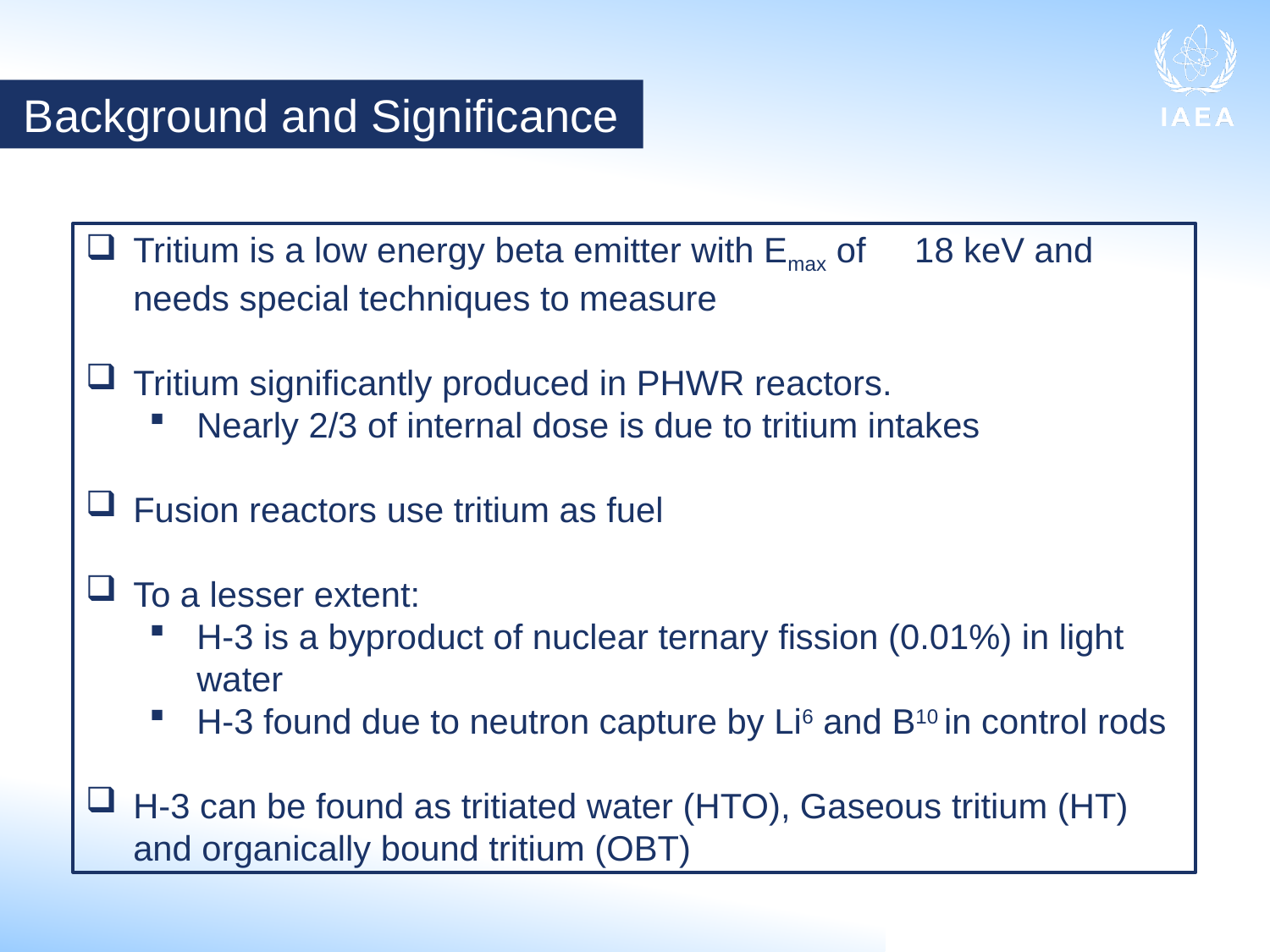

Background and Significance
Tritium is a low energy beta emitter with Emax of     18 keV and needs special techniques to measure

Tritium significantly produced in PHWR reactors.
Nearly 2/3 of internal dose is due to tritium intakes

Fusion reactors use tritium as fuel

To a lesser extent:
H-3 is a byproduct of nuclear ternary fission (0.01%) in light water
H-3 found due to neutron capture by Li6 and B10 in control rods

H-3 can be found as tritiated water (HTO), Gaseous tritium (HT) and organically bound tritium (OBT)